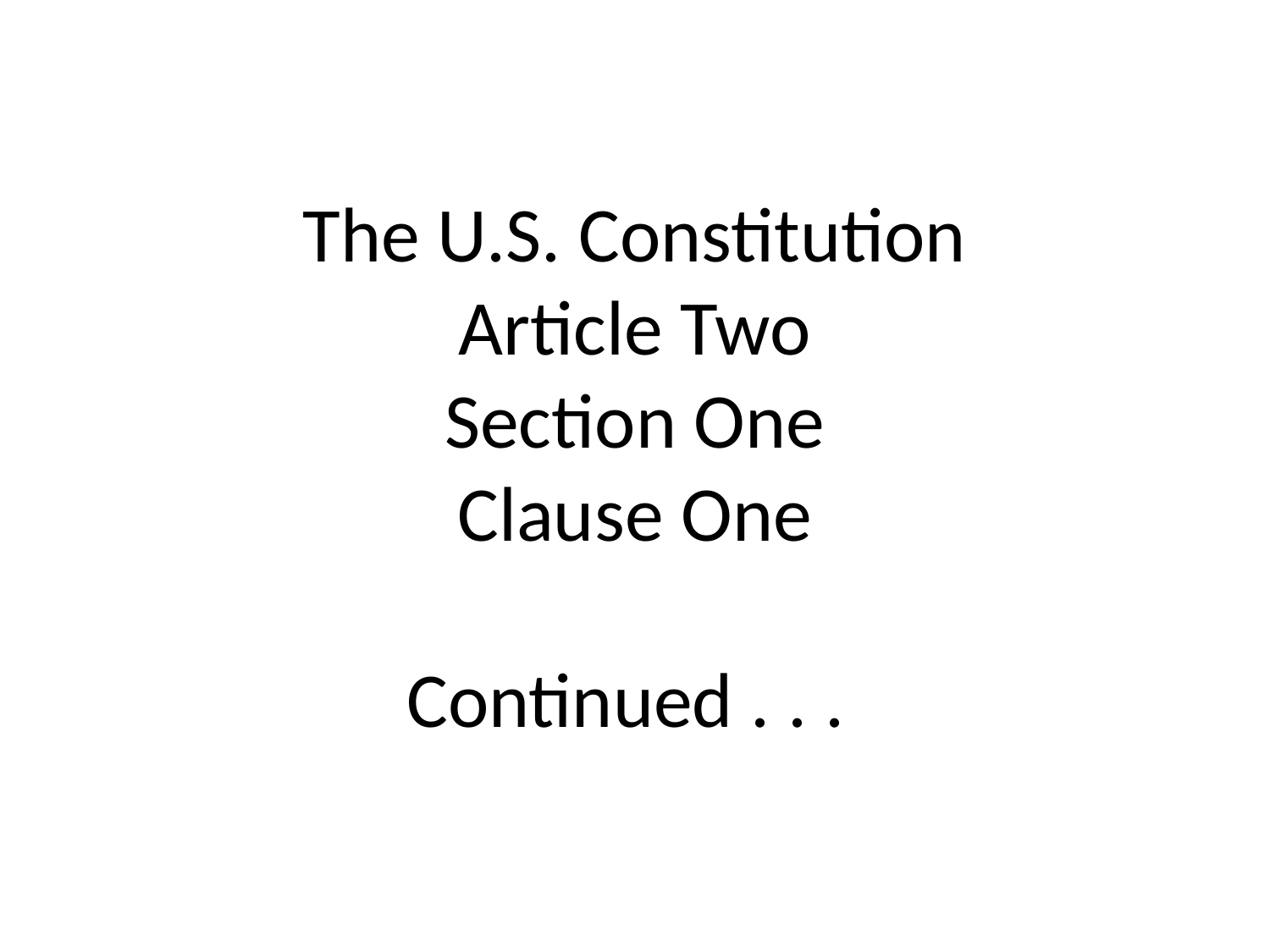

# The U.S. Constitution Article Two Section One Clause One Continued . . .